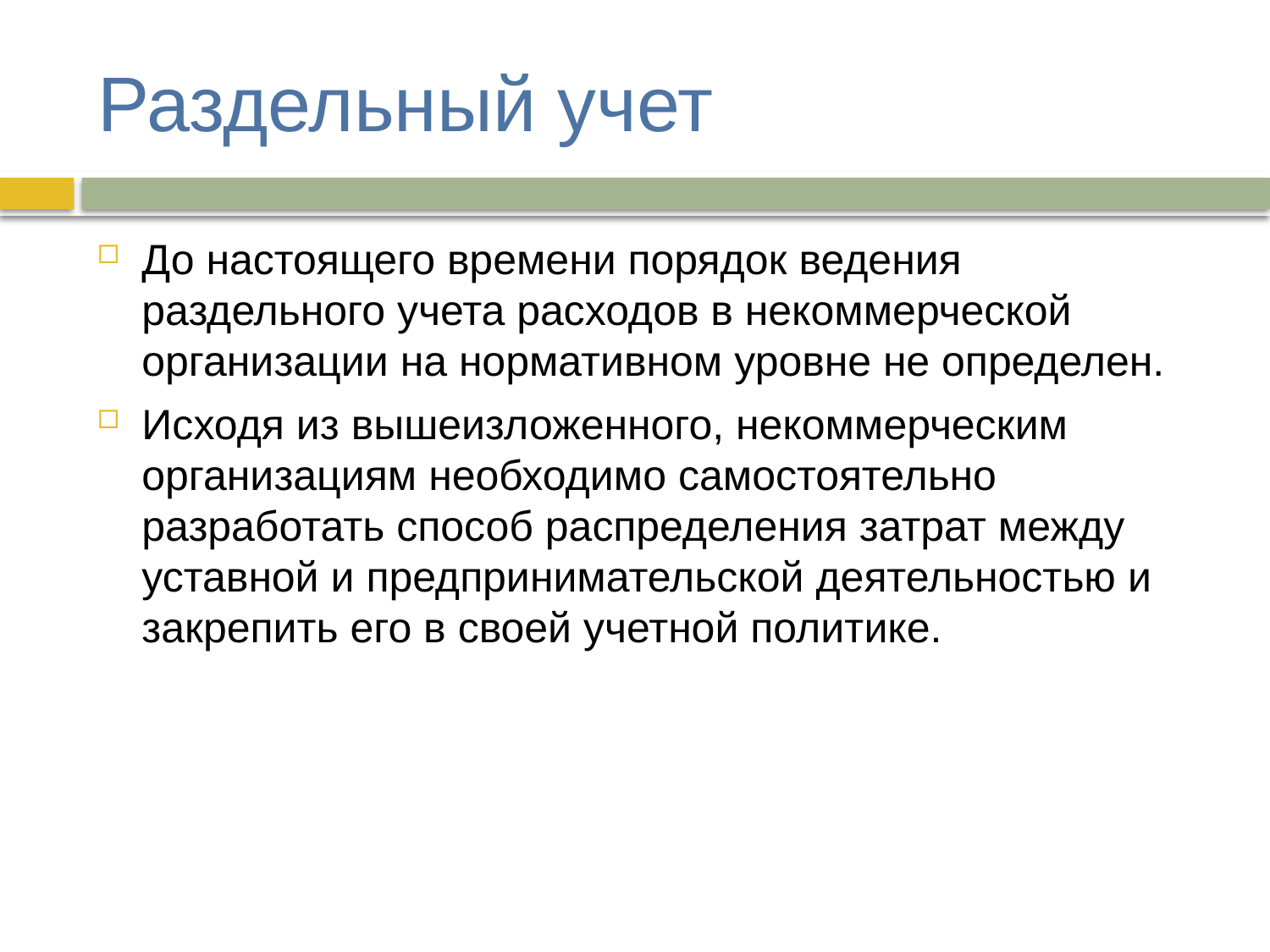

# Раздельный учет
До настоящего времени порядок ведения раздельного учета расходов в некоммерческой организации на нормативном уровне не определен.
Исходя из вышеизложенного, некоммерческим организациям необходимо самостоятельно разработать способ распределения затрат между уставной и предпринимательской деятельностью и закрепить его в своей учетной политике.